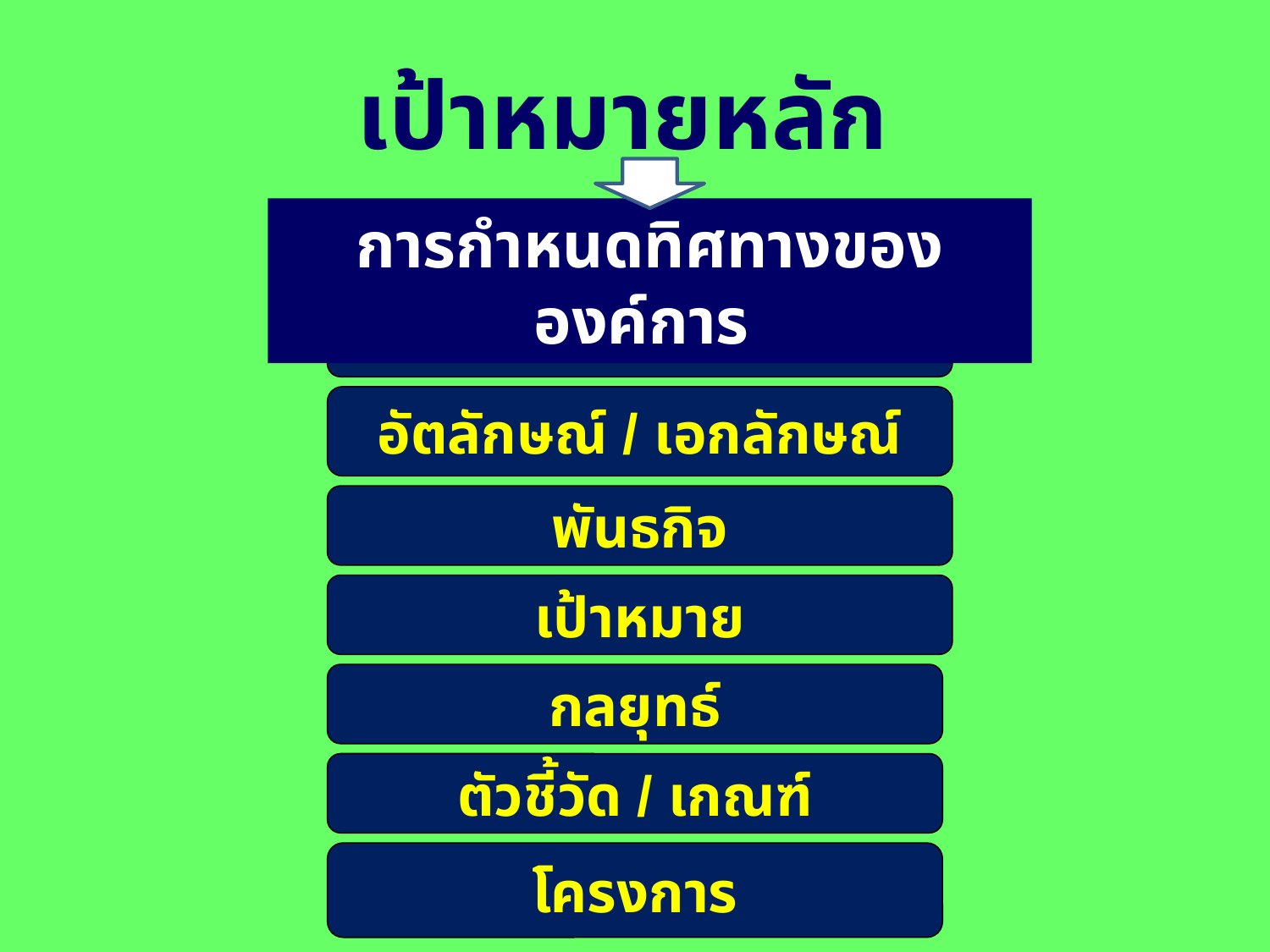

เป้าหมายหลัก

การกำหนดทิศทางขององค์การ
วิสัยทัศน์
อัตลักษณ์ / เอกลักษณ์
พันธกิจ
เป้าหมาย
กลยุทธ์
ตัวชี้วัด / เกณฑ์
โครงการ